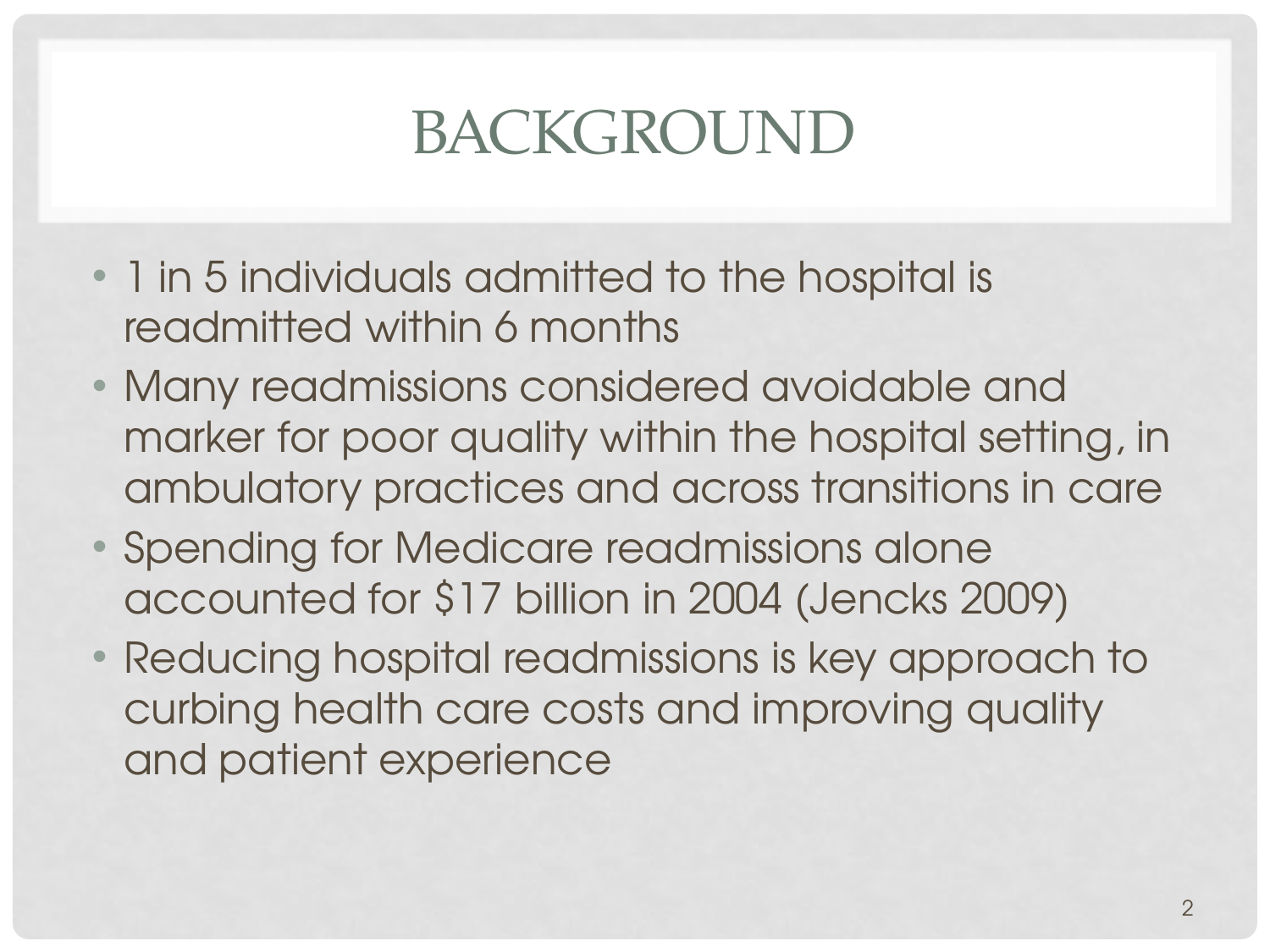

# Background
1 in 5 individuals admitted to the hospital is readmitted within 6 months
Many readmissions considered avoidable and marker for poor quality within the hospital setting, in ambulatory practices and across transitions in care
Spending for Medicare readmissions alone accounted for $17 billion in 2004 (Jencks 2009)
Reducing hospital readmissions is key approach to curbing health care costs and improving quality and patient experience

2